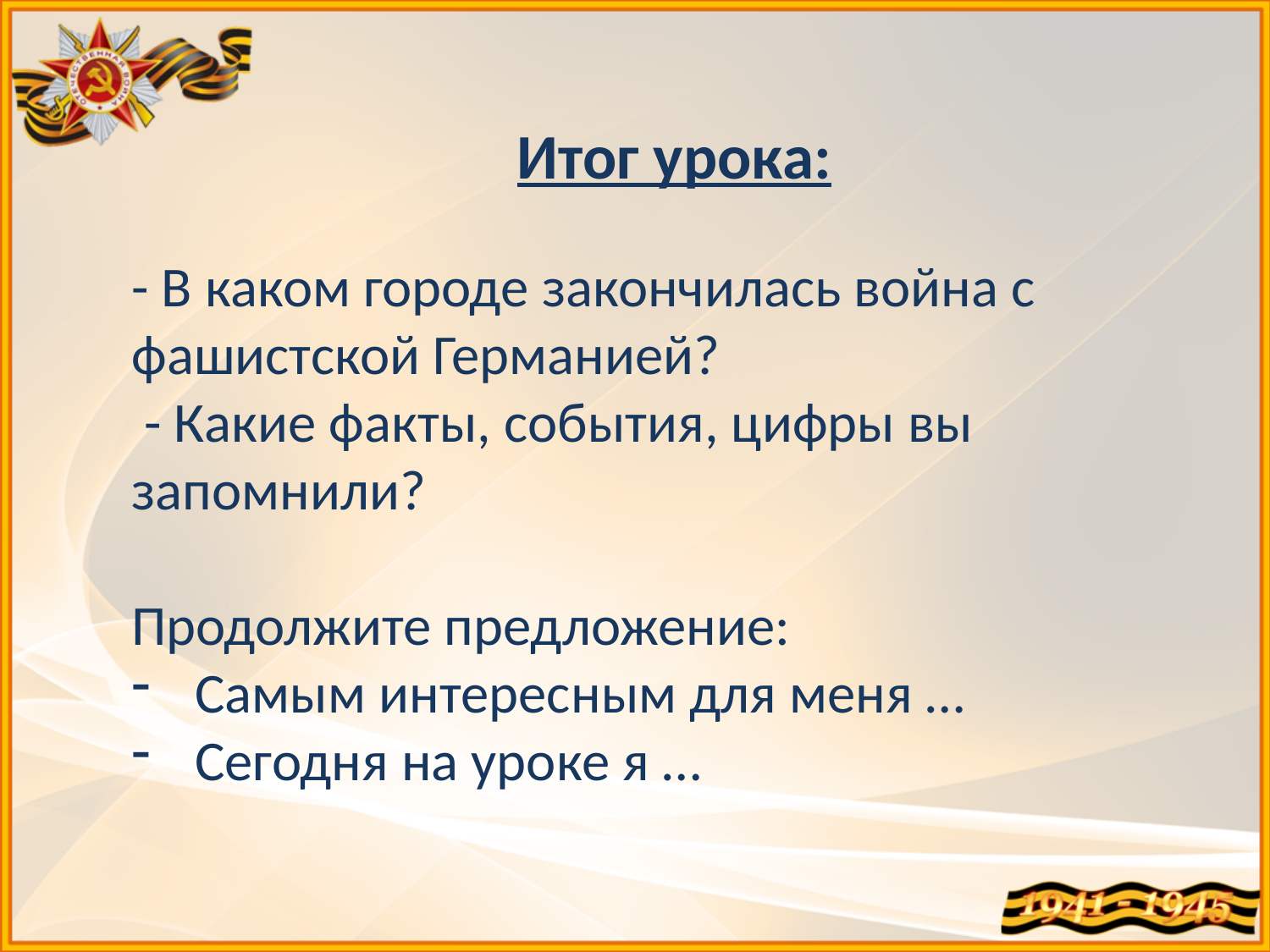

Итог урока:

- В каком городе закончилась война с фашистской Германией?
 - Какие факты, события, цифры вы запомнили?

Продолжите предложение:
Самым интересным для меня …
Сегодня на уроке я …